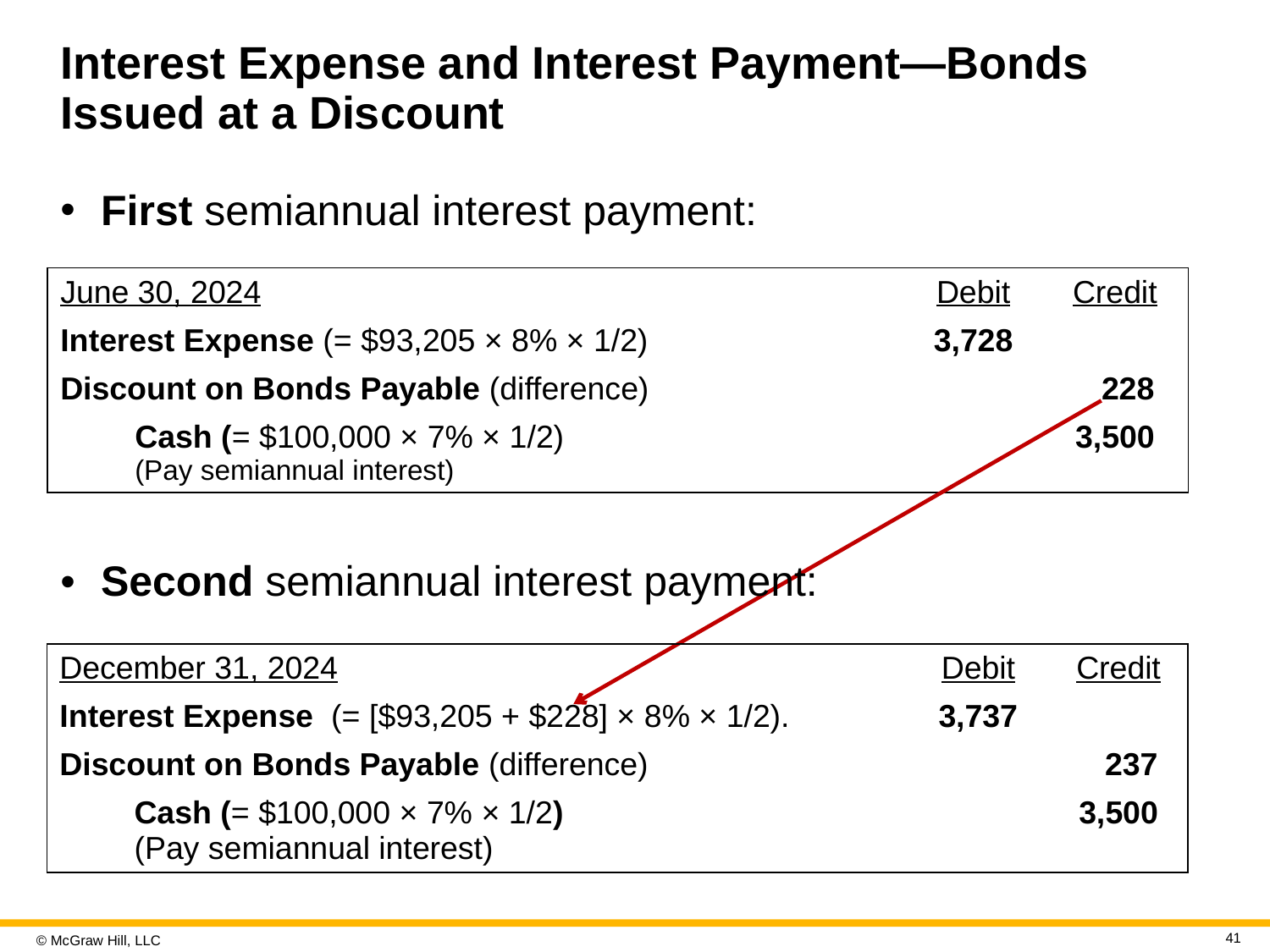

# Interest Expense and Interest Payment—Bonds Issued at a Discount
First semiannual interest payment:
| June 30, 2024 | Debit | Credit |
| --- | --- | --- |
| Interest Expense (= $93,205 × 8% × 1/2) | 3,728 |  |
| Discount on Bonds Payable (difference) |  | 228 |
| Cash (= $100,000 × 7% × 1/2) (Pay semiannual interest) |  | 3,500 |
Second semiannual interest payment:
| December 31, 2024 | Debit | Credit |
| --- | --- | --- |
| Interest Expense (= [$93,205 + $228] × 8% × 1/2). | 3,737 |  |
| Discount on Bonds Payable (difference) |  | 237 |
| Cash (= $100,000 × 7% × 1/2) (Pay semiannual interest) |  | 3,500 |
41